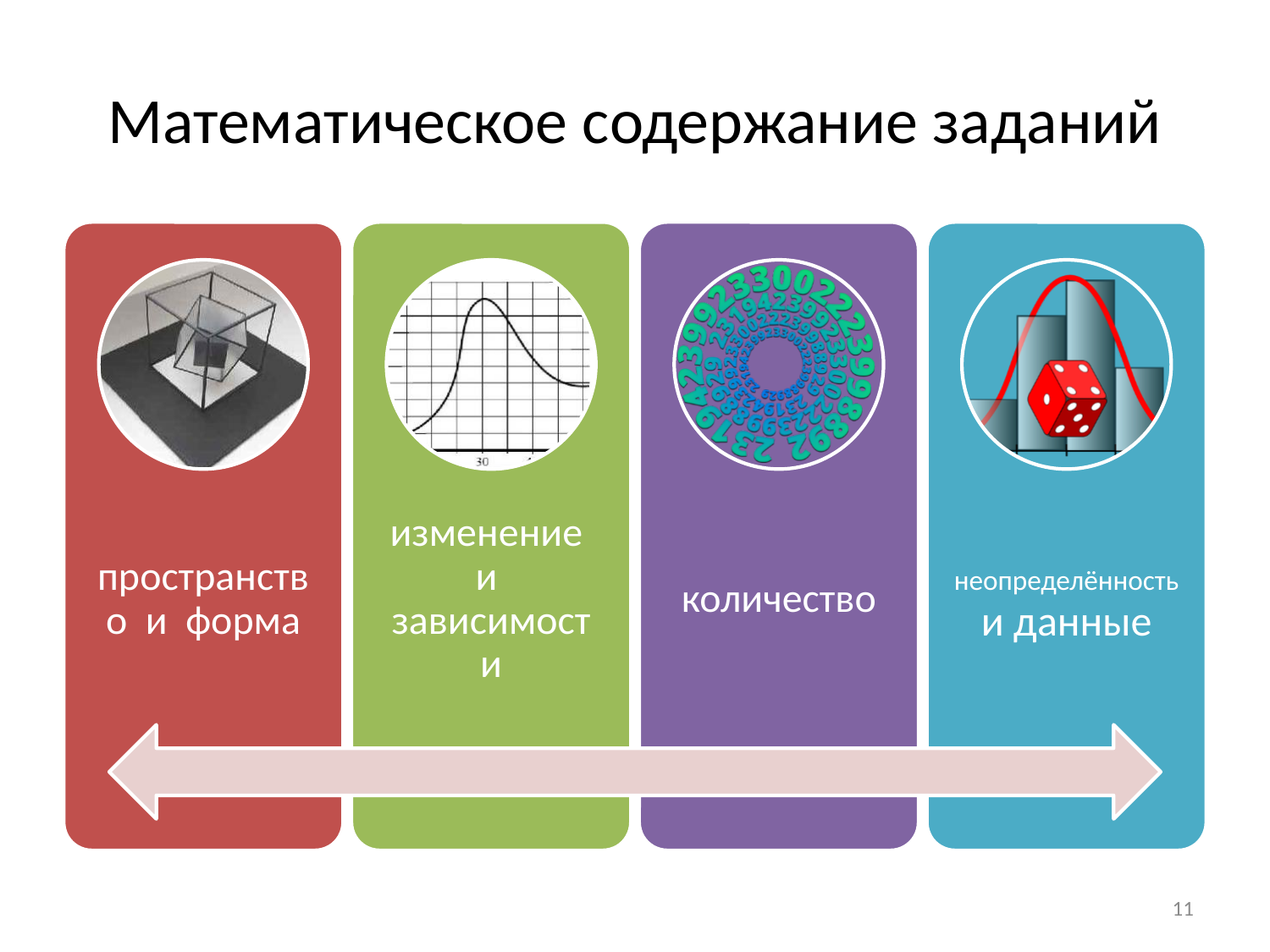

# Математическое содержание заданий
пространство  и  форма
изменение  и  зависимости
количество
неопределённость и данные
11